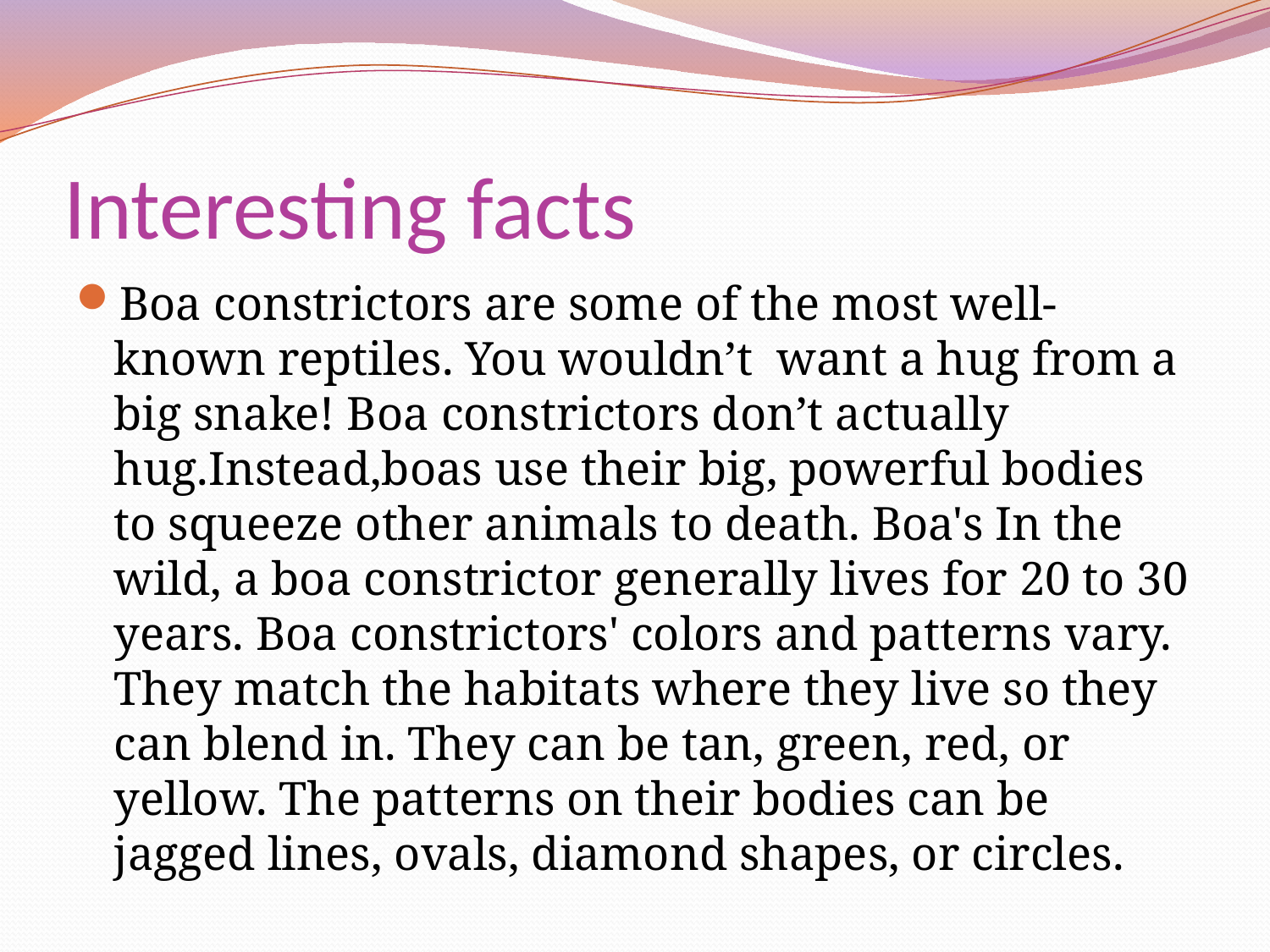

# Interesting facts
Boa constrictors are some of the most well-known reptiles. You wouldn’t  want a hug from a big snake! Boa constrictors don’t actually  hug.Instead,boas use their big, powerful bodies to squeeze other animals to death. Boa's In the wild, a boa constrictor generally lives for 20 to 30 years. Boa constrictors' colors and patterns vary. They match the habitats where they live so they can blend in. They can be tan, green, red, or yellow. The patterns on their bodies can be jagged lines, ovals, diamond shapes, or circles.